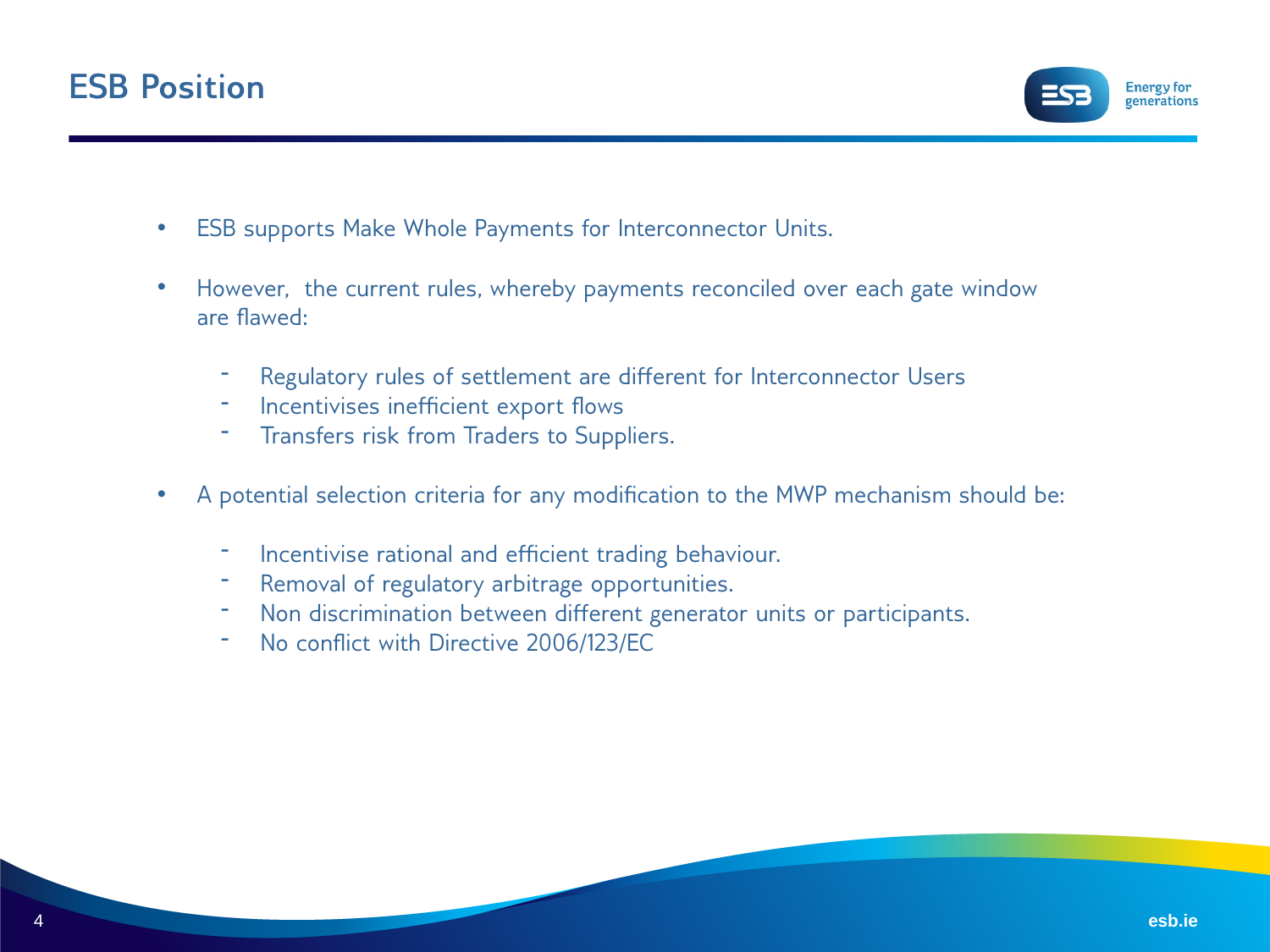

# ESB Position
ESB supports Make Whole Payments for Interconnector Units.

However,  the current rules, whereby payments reconciled over each gate window are flawed:

Regulatory rules of settlement are different for Interconnector Users
Incentivises inefficient export flows
Transfers risk from Traders to Suppliers.

A potential selection criteria for any modification to the MWP mechanism should be:

Incentivise rational and efficient trading behaviour.
Removal of regulatory arbitrage opportunities.
Non discrimination between different generator units or participants.
No conflict with Directive 2006/123/EC